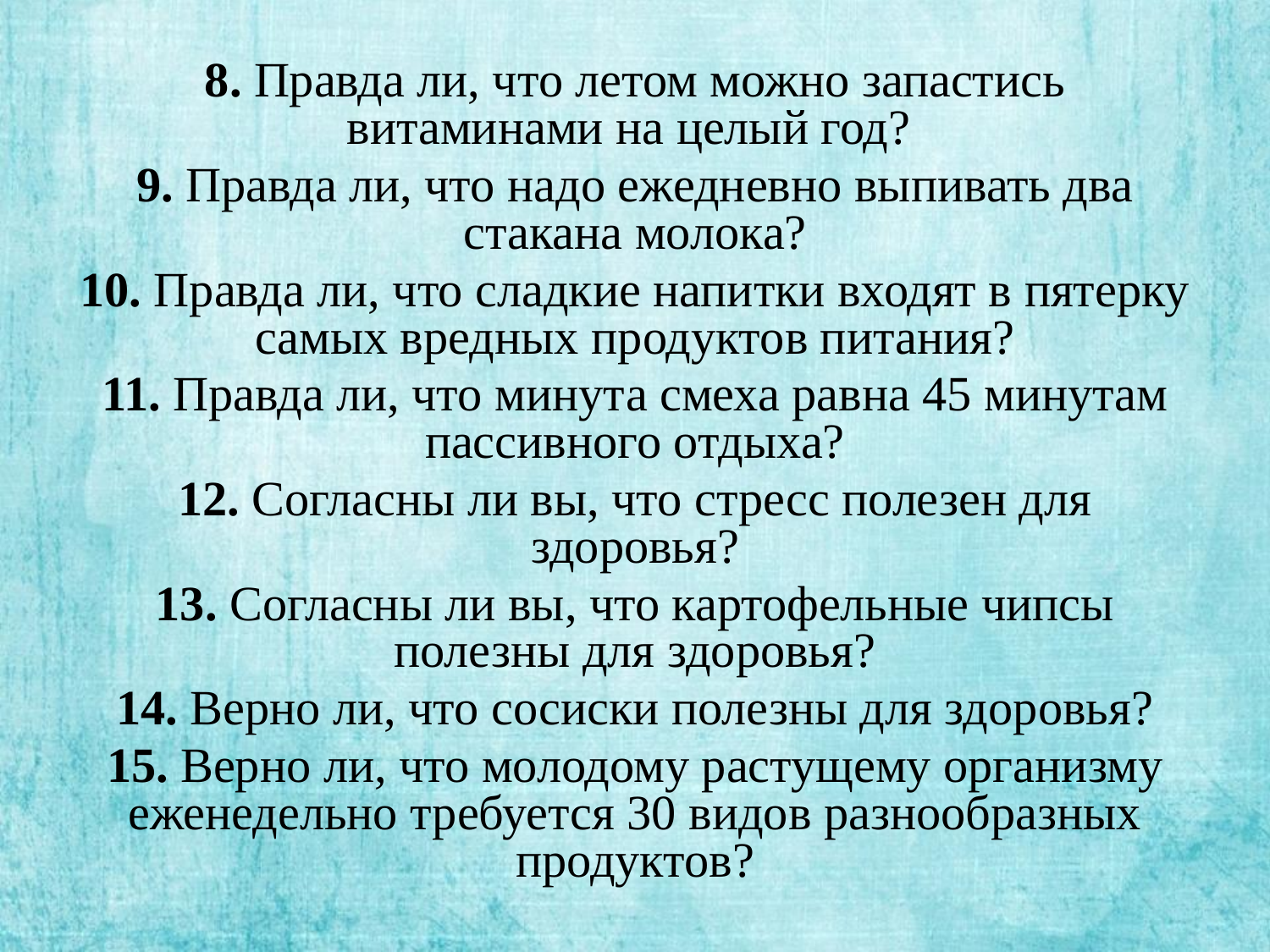

8. Правда ли, что летом можно запастись витаминами на целый год?
9. Правда ли, что надо ежедневно выпивать два стакана молока?
10. Правда ли, что сладкие напитки входят в пятерку самых вредных продуктов питания?
11. Правда ли, что минута смеха равна 45 минутам пассивного отдыха?
12. Согласны ли вы, что стресс полезен для здоровья?
13. Согласны ли вы, что картофельные чипсы полезны для здоровья?
14. Верно ли, что сосиски полезны для здоровья?
15. Верно ли, что молодому растущему организму еженедельно требуется 30 видов разнообразных продуктов?